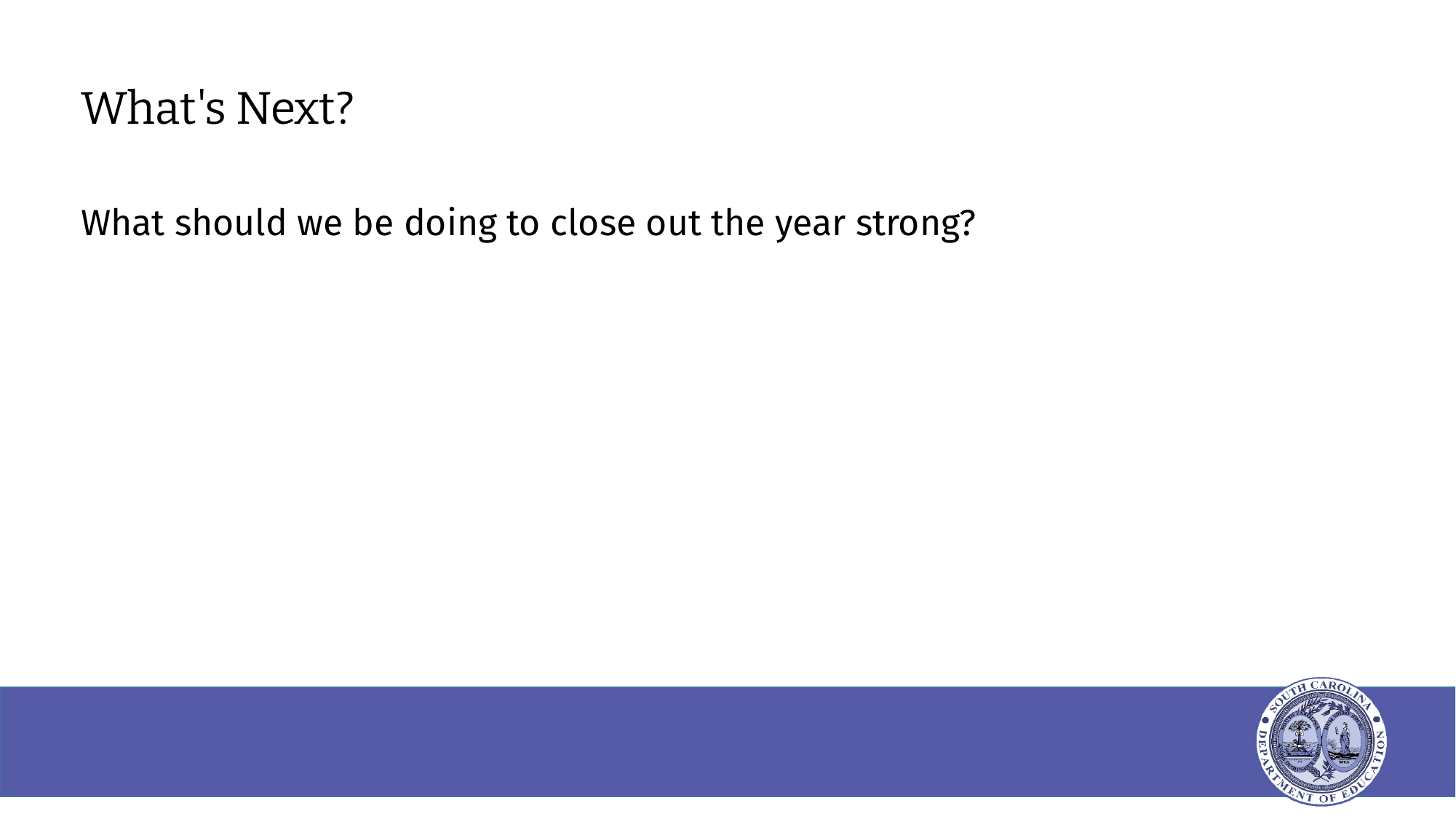

# What's Next?
What should we be doing to close out the year strong?